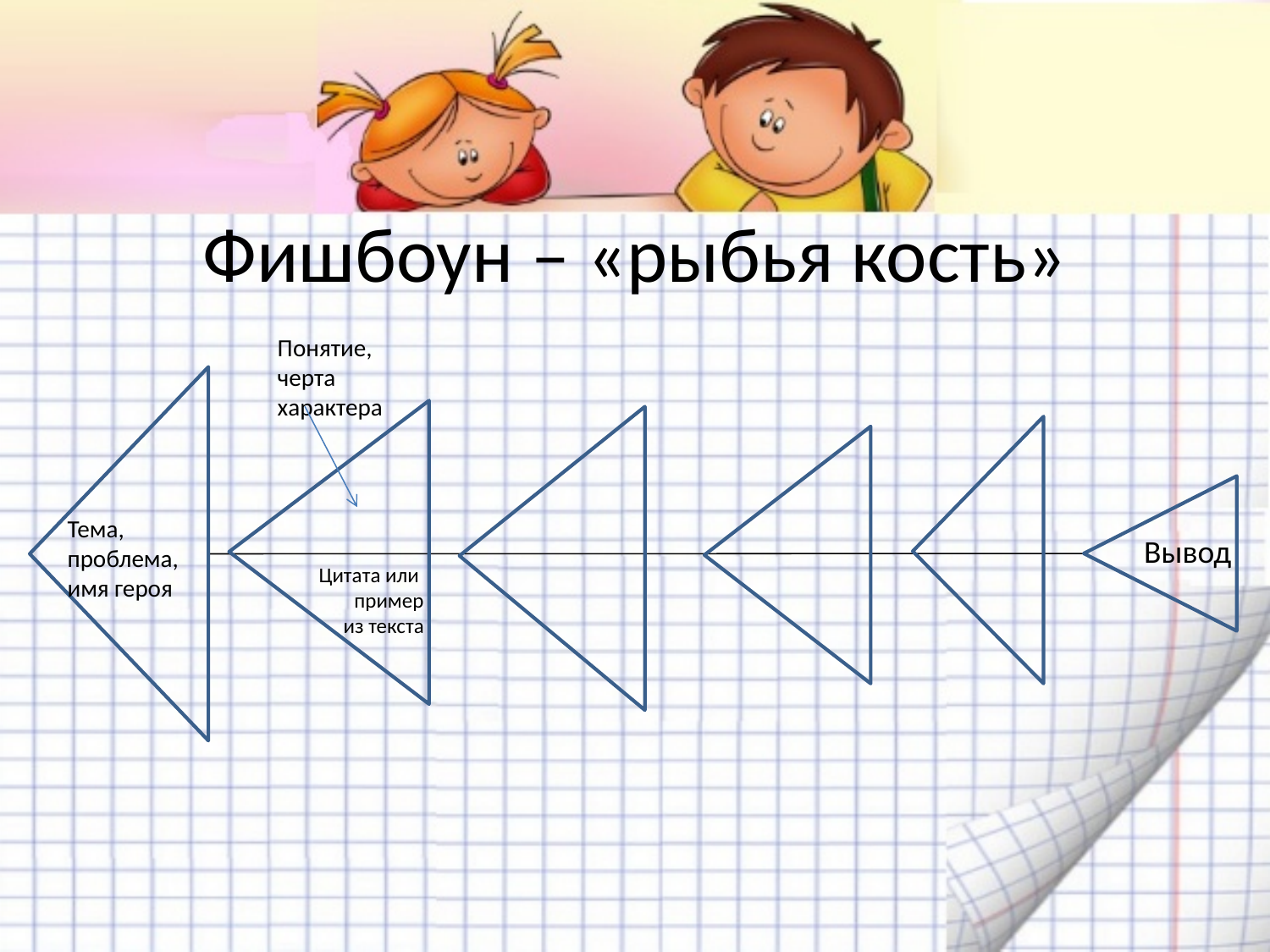

# Фишбоун – «рыбья кость»
Понятие, черта
характера

Тема, проблема, имя героя
Вывод
Цитата или
пример
 из текста